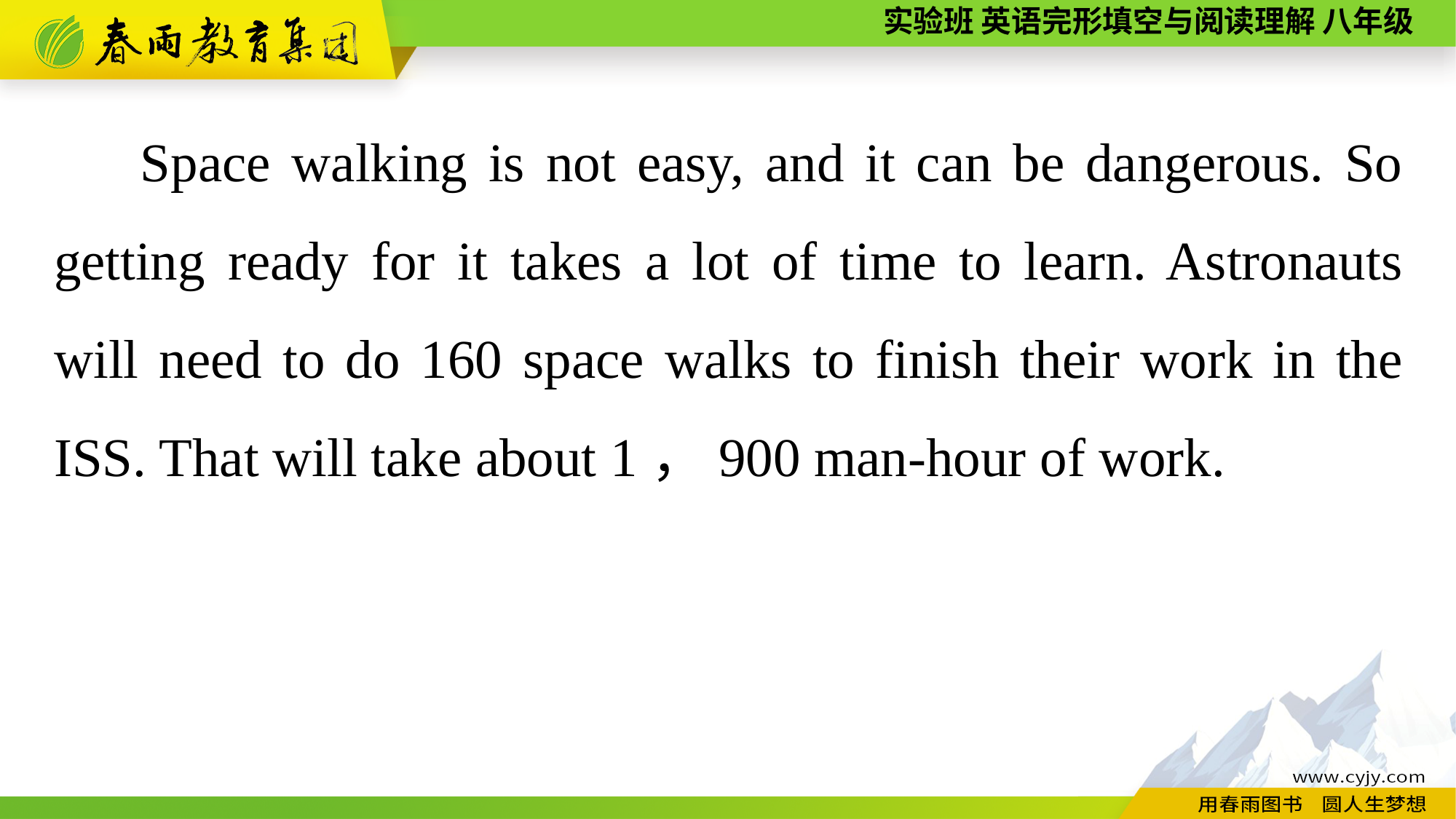

Space walking is not easy, and it can be dangerous. So getting ready for it takes a lot of time to learn. Astronauts will need to do 160 space walks to finish their work in the ISS. That will take about 1，900 man-hour of work.